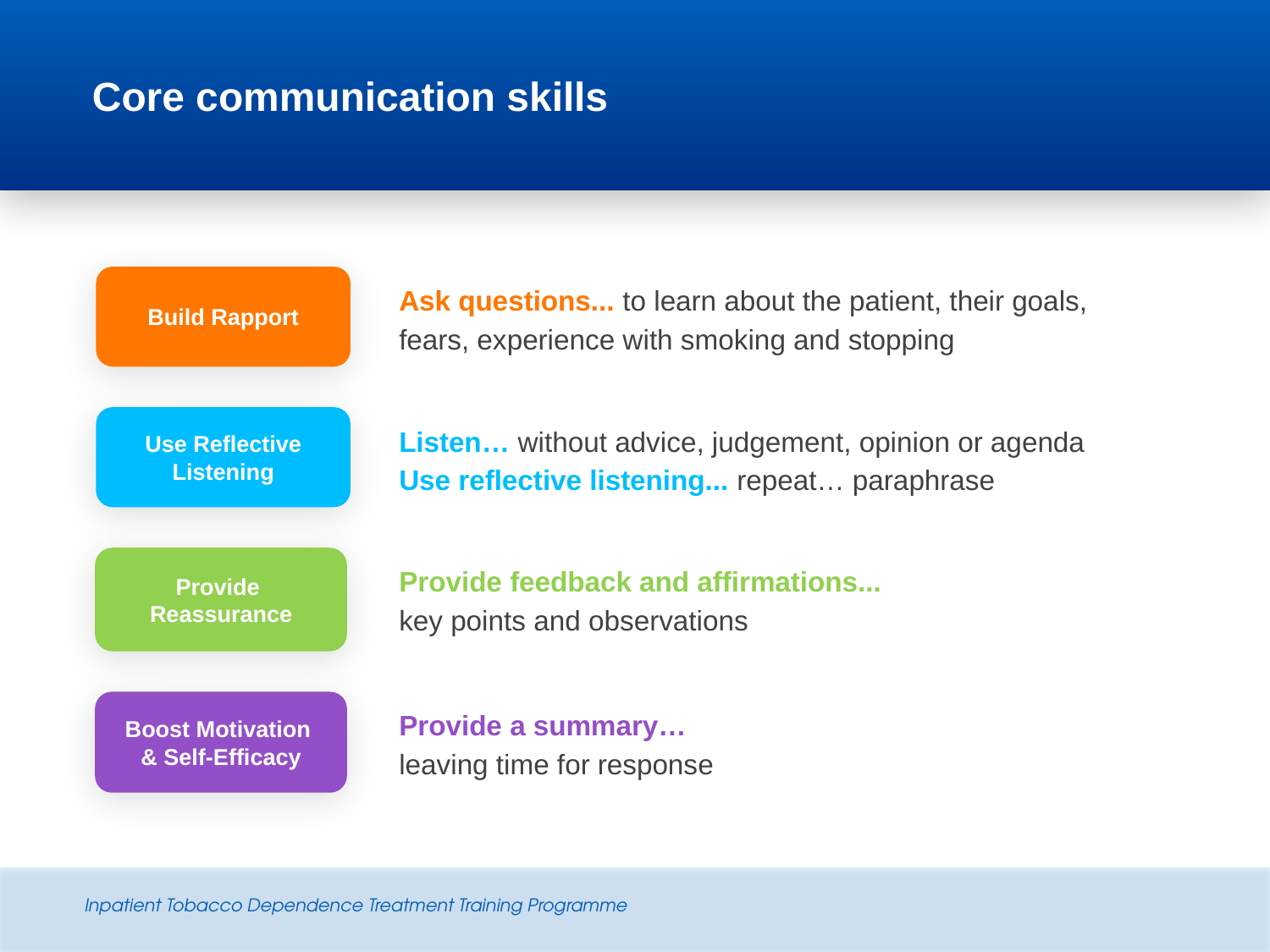

# Core communication skills
Build Rapport
Ask questions... to learn about the patient, their goals,
fears, experience with smoking and stopping
Use Reflective Listening
Listen… without advice, judgement, opinion or agenda
Use reflective listening... repeat… paraphrase
Provide feedback and affirmations...
key points and observations
Provide
Reassurance
Provide a summary…
leaving time for response
Boost Motivation
& Self-Efficacy
Inpatient Tobacco Dependence Treatment Training Programme